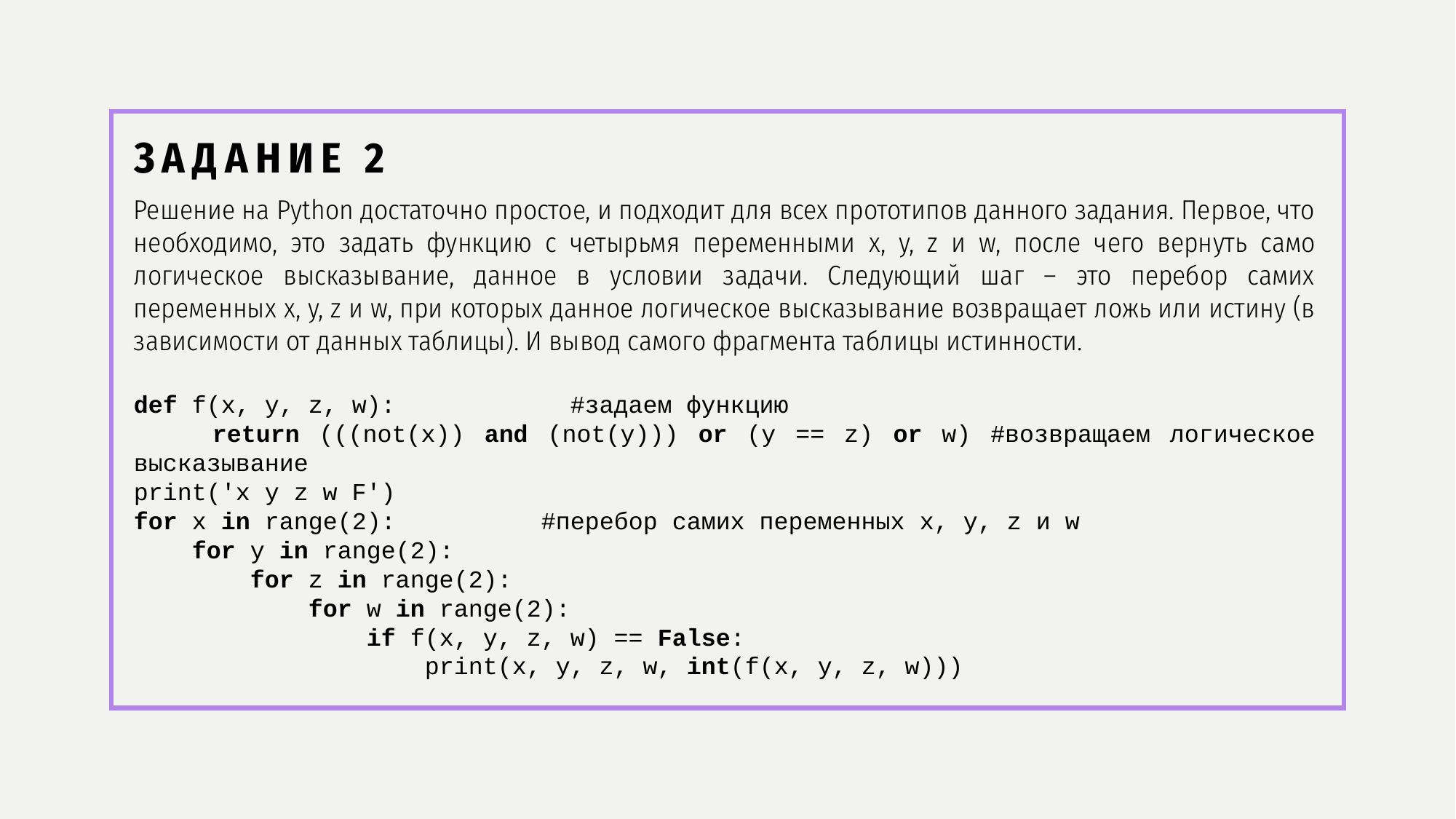

# Задание 2
Решение на Python достаточно простое, и подходит для всех прототипов данного задания. Первое, что необходимо, это задать функцию с четырьмя переменными x, y, z и w, после чего вернуть само логическое высказывание, данное в условии задачи. Следующий шаг – это перебор самих переменных x, y, z и w, при которых данное логическое высказывание возвращает ложь или истину (в зависимости от данных таблицы). И вывод самого фрагмента таблицы истинности.

def f(x, y, z, w):            #задаем функцию
    return (((not(x)) and (not(y))) or (y == z) or w) #возвращаем логическое высказывание
print('x y z w F')
for x in range(2):          #перебор самих переменных x, y, z и w
    for y in range(2):
        for z in range(2):
            for w in range(2):
                if f(x, y, z, w) == False:
                    print(x, y, z, w, int(f(x, y, z, w)))